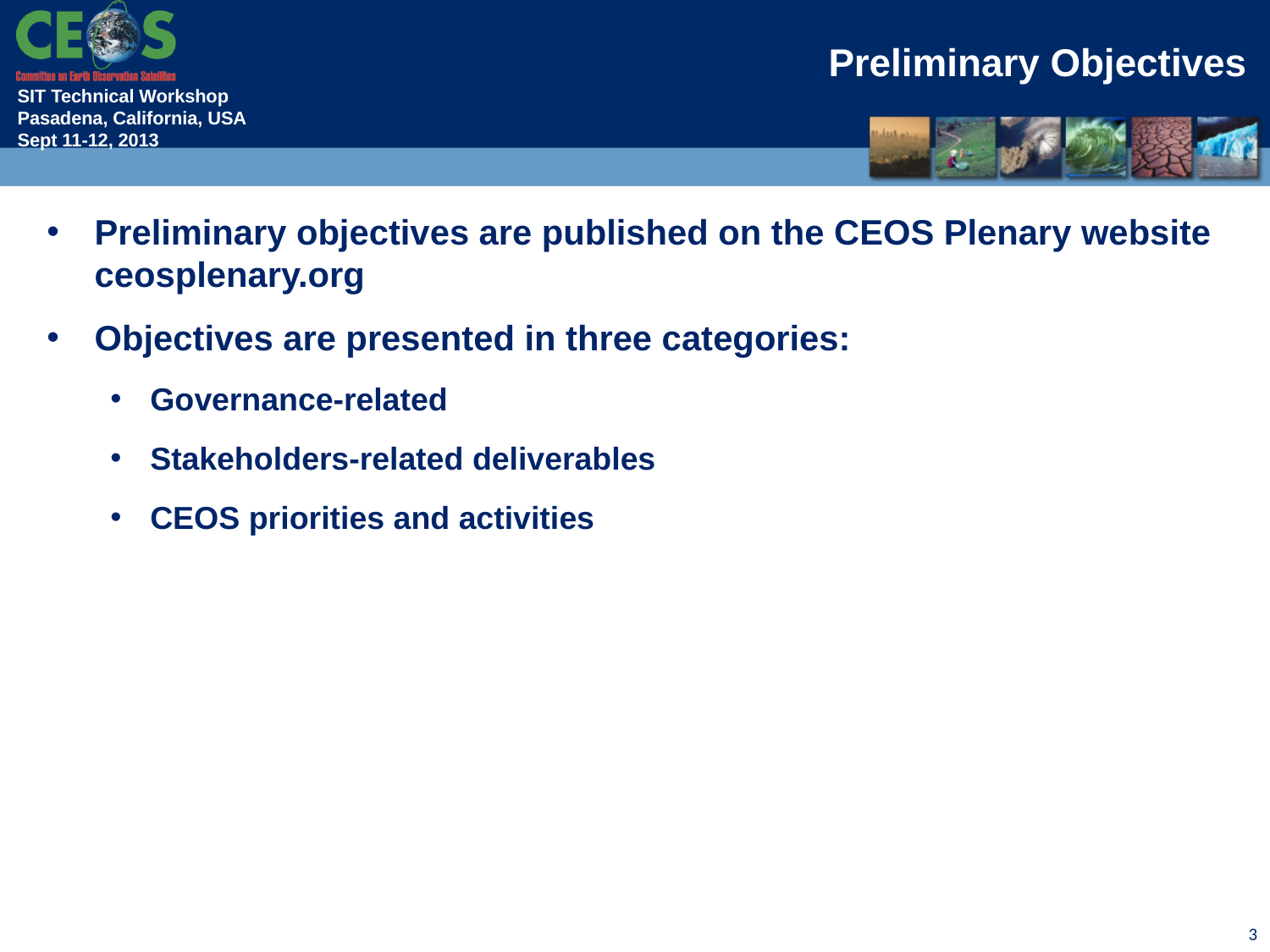

# Preliminary Objectives
Preliminary objectives are published on the CEOS Plenary website ceosplenary.org
Objectives are presented in three categories:
Governance-related
Stakeholders-related deliverables
CEOS priorities and activities
3